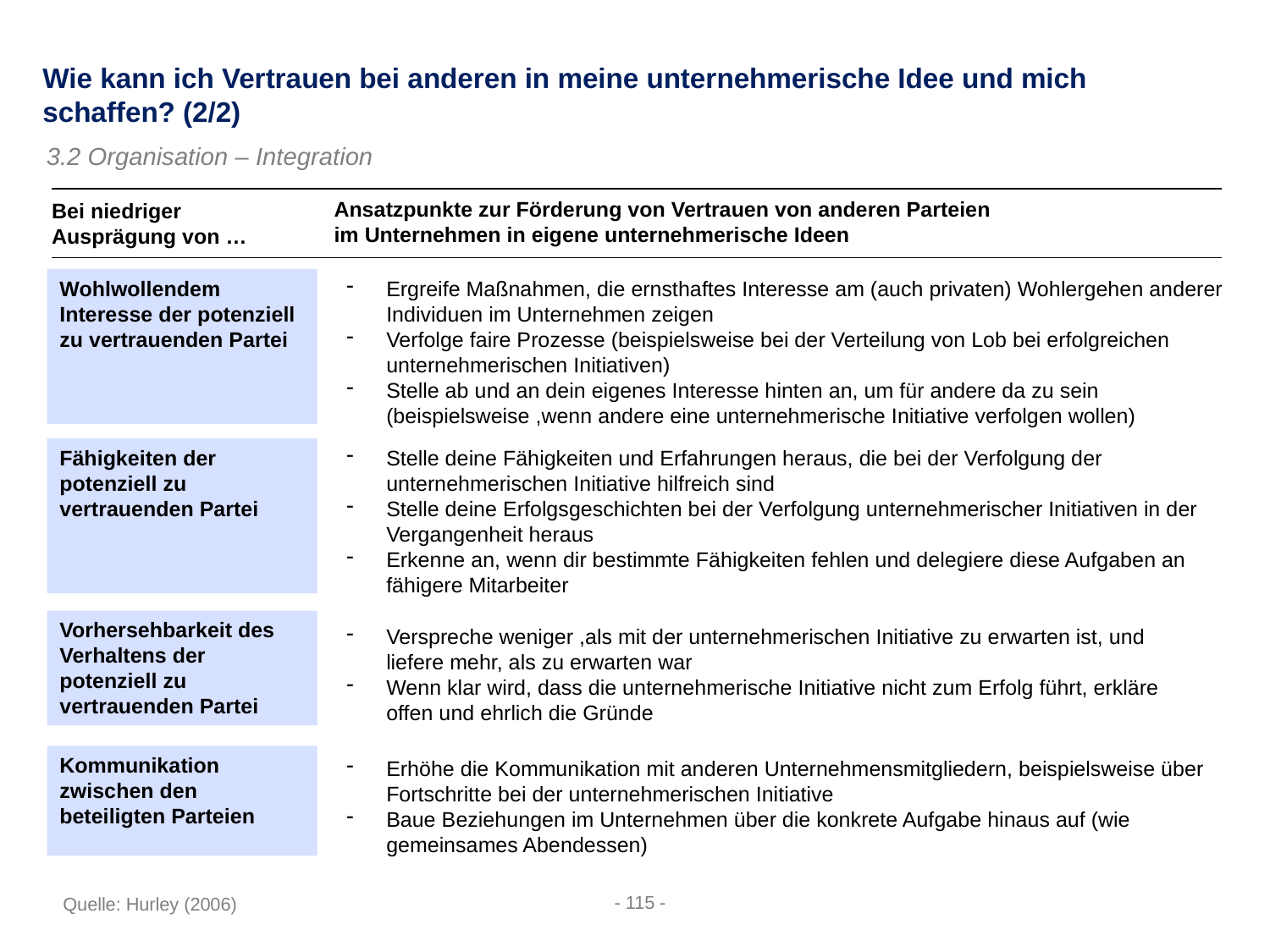

Wie kann ich Vertrauen bei anderen in meine unternehmerische Idee und mich schaffen? (2/2)
3.2 Organisation – Integration
Ansatzpunkte zur Förderung von Vertrauen von anderen Parteien
im Unternehmen in eigene unternehmerische Ideen
Bei niedriger Ausprägung von …
Wohlwollendem Interesse der potenziell zu vertrauenden Partei
Ergreife Maßnahmen, die ernsthaftes Interesse am (auch privaten) Wohlergehen anderer Individuen im Unternehmen zeigen
Verfolge faire Prozesse (beispielsweise bei der Verteilung von Lob bei erfolgreichen unternehmerischen Initiativen)
Stelle ab und an dein eigenes Interesse hinten an, um für andere da zu sein (beispielsweise ,wenn andere eine unternehmerische Initiative verfolgen wollen)
Fähigkeiten der potenziell zu vertrauenden Partei
Stelle deine Fähigkeiten und Erfahrungen heraus, die bei der Verfolgung der unternehmerischen Initiative hilfreich sind
Stelle deine Erfolgsgeschichten bei der Verfolgung unternehmerischer Initiativen in der Vergangenheit heraus
Erkenne an, wenn dir bestimmte Fähigkeiten fehlen und delegiere diese Aufgaben an fähigere Mitarbeiter
Vorhersehbarkeit des Verhaltens der potenziell zu vertrauenden Partei
Verspreche weniger ,als mit der unternehmerischen Initiative zu erwarten ist, und liefere mehr, als zu erwarten war
Wenn klar wird, dass die unternehmerische Initiative nicht zum Erfolg führt, erkläre offen und ehrlich die Gründe
Kommunikation zwischen den beteiligten Parteien
Erhöhe die Kommunikation mit anderen Unternehmensmitgliedern, beispielsweise über Fortschritte bei der unternehmerischen Initiative
Baue Beziehungen im Unternehmen über die konkrete Aufgabe hinaus auf (wie gemeinsames Abendessen)
- 115 -
Quelle: Hurley (2006)